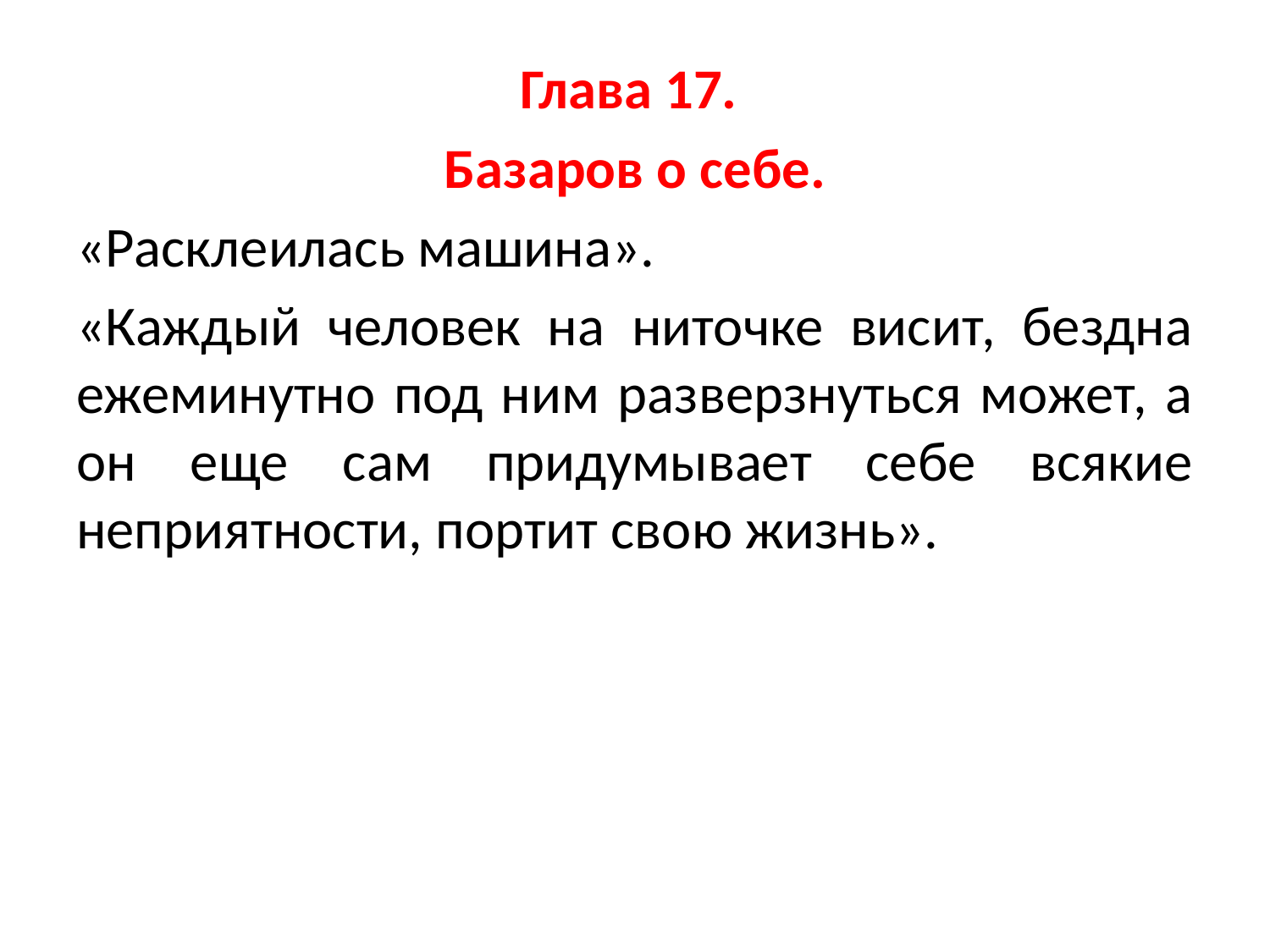

Глава 17.
Базаров о себе.
«Расклеилась машина».
«Каждый человек на ниточке висит, бездна ежеминутно под ним разверзнуться может, а он еще сам придумывает себе всякие неприятности, портит свою жизнь».